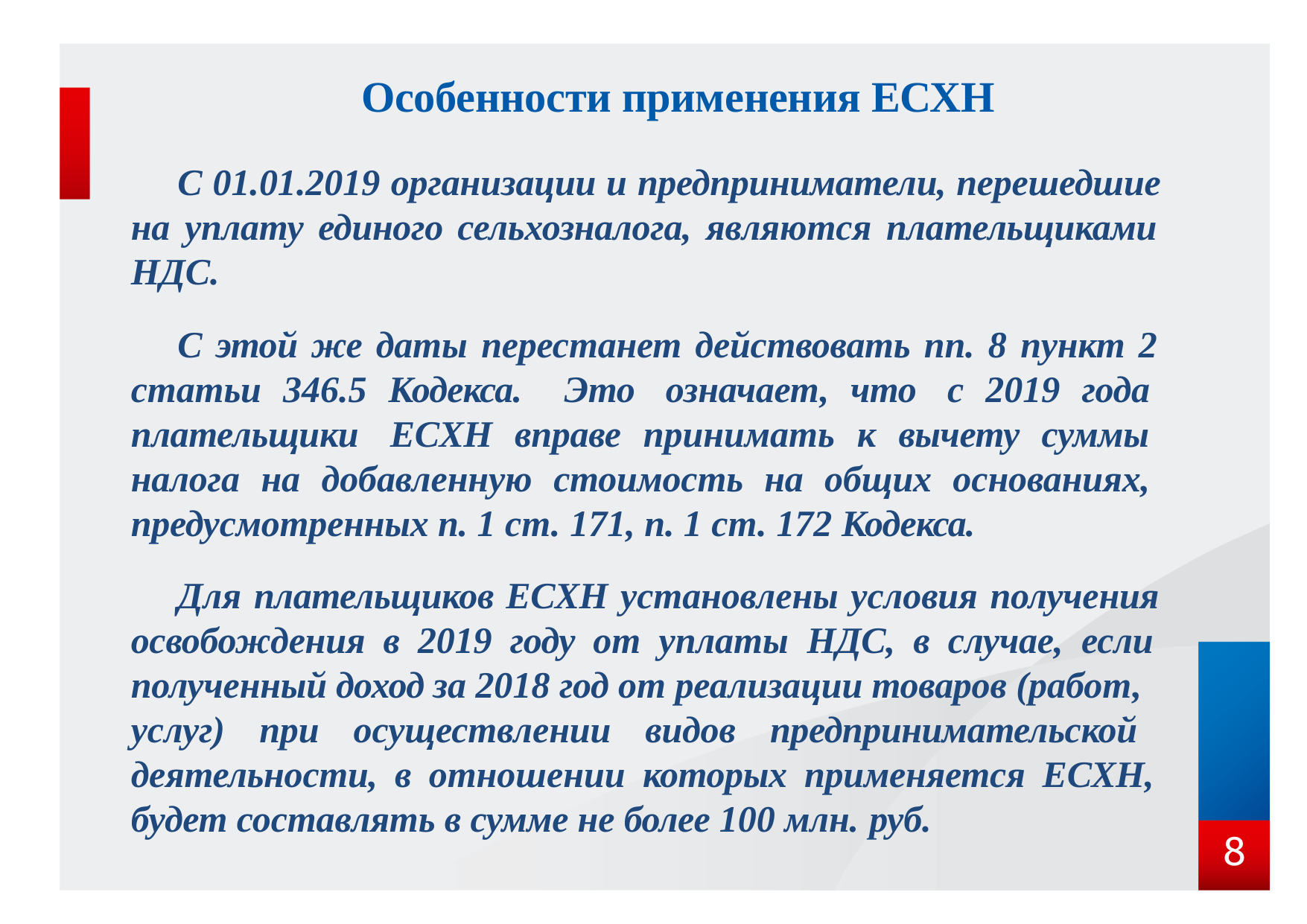

# Особенности применения ЕСХН
С 01.01.2019 организации и предприниматели, перешедшие  на уплату единого сельхозналога, являются плательщиками  НДС.
С этой же даты перестанет действовать пп. 8 пункт 2  статьи 346.5 Кодекса.  Это означает, что с 2019 года  плательщики ЕСХН вправе принимать к вычету суммы  налога на добавленную стоимость на общих основаниях,  предусмотренных п. 1 ст. 171, п. 1 ст. 172 Кодекса.
Для плательщиков ЕСХН установлены условия получения  освобождения в 2019 году от уплаты НДС, в случае, если  полученный доход за 2018 год от реализации товаров (работ,
услуг) при осуществлении видов предпринимательской  деятельности, в отношении которых применяется ЕСХН,  будет составлять в сумме не более 100 млн. руб.
 8